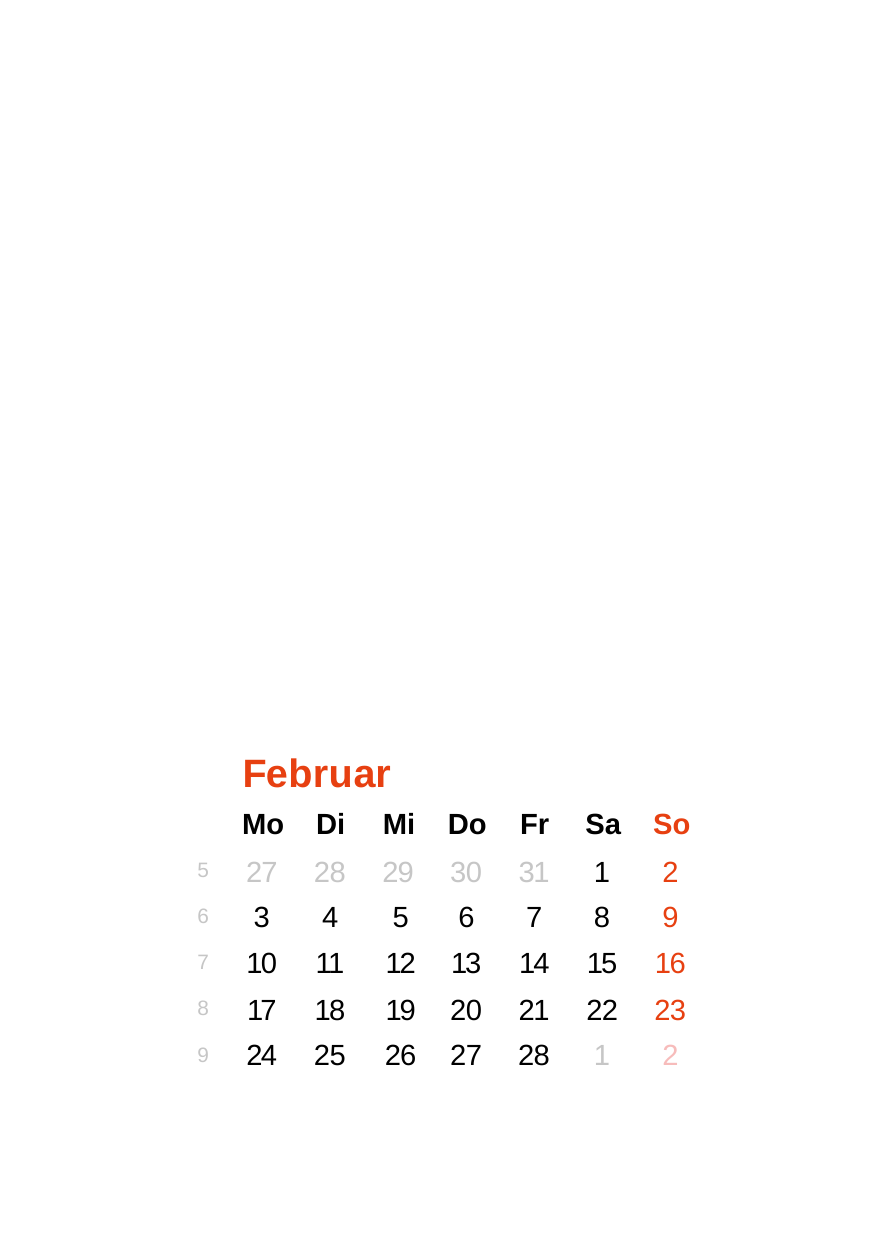

F
e
b
r
u
ar
Mo
Di
Mi
Do
Fr
Sa
So
2
7
2
8
2
9
3
0
3
1
1
2
5
5
6
7
8
9
3
4
6
1
0
1
1
1
2
1
3
1
4
1
5
1
6
7
1
7
1
8
1
9
2
0
2
1
2
2
2
3
8
2
4
2
5
2
6
2
7
2
8
1
2
9